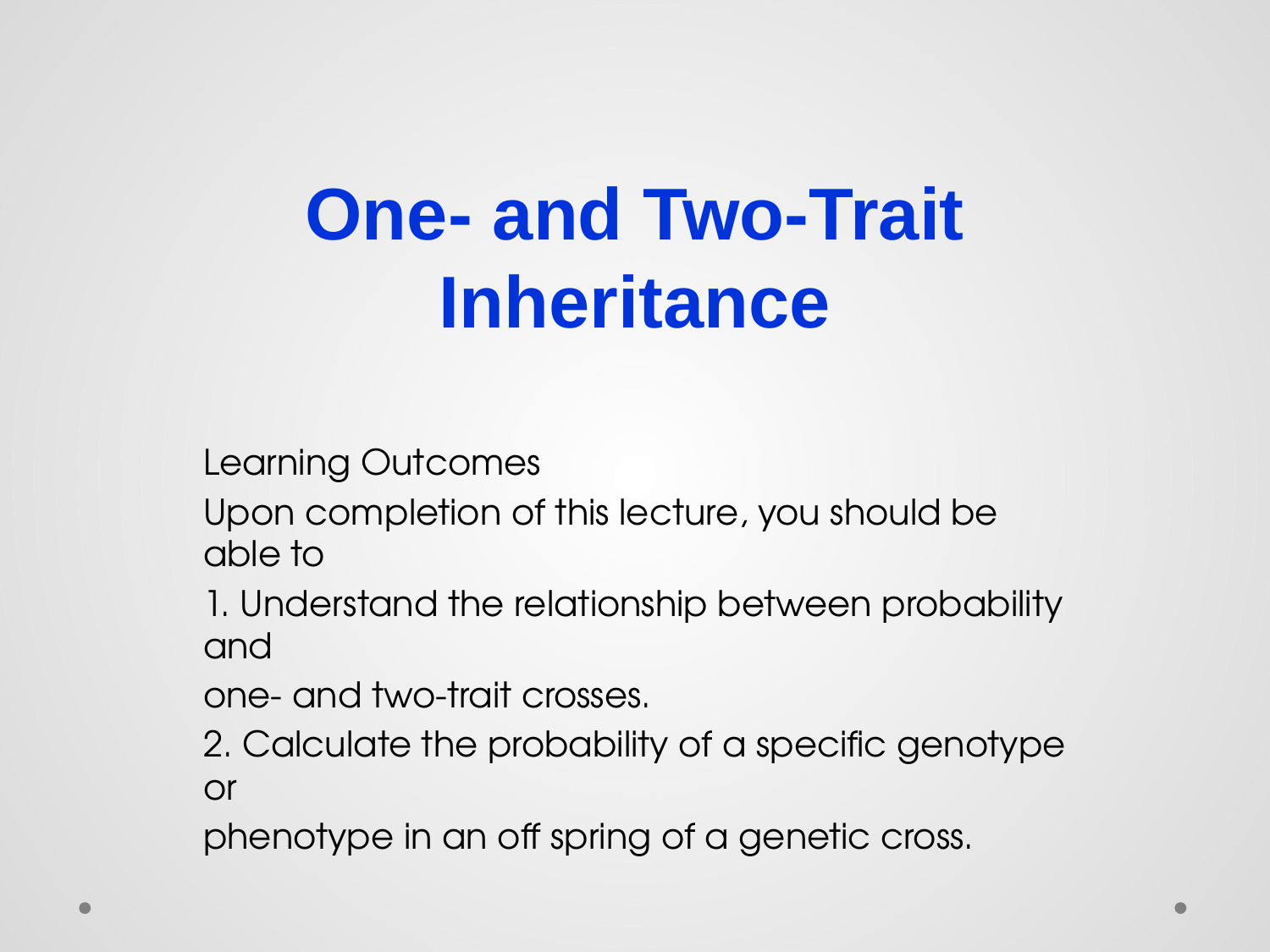

# One- and Two-Trait Inheritance
Learning Outcomes
Upon completion of this lecture, you should be able to
1. Understand the relationship between probability and
one- and two-trait crosses.
2. Calculate the probability of a specific genotype or
phenotype in an off spring of a genetic cross.